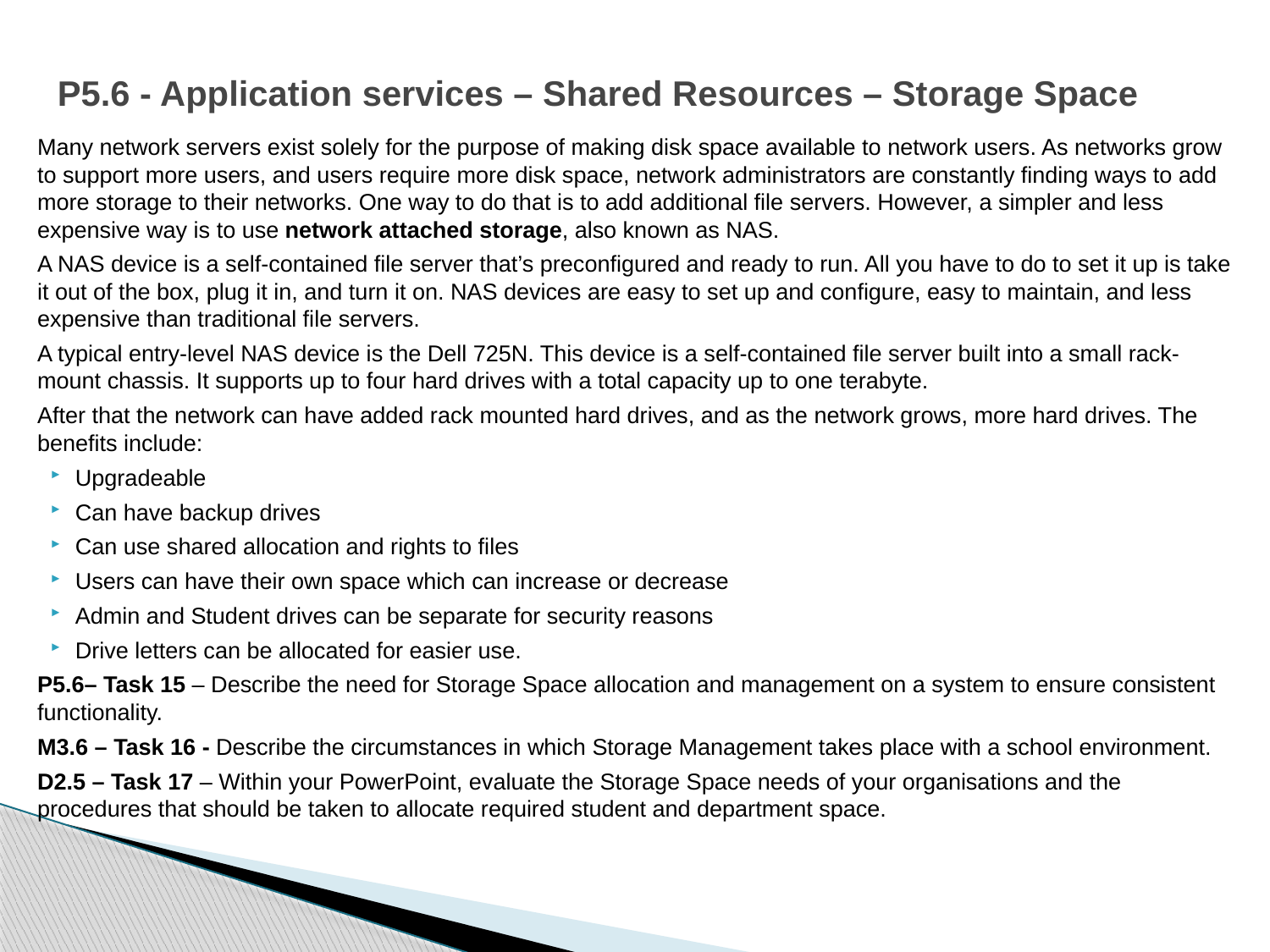

# P5.6 - Application services – Shared Resources – Storage Space
Many network servers exist solely for the purpose of making disk space available to network users. As networks grow to support more users, and users require more disk space, network administrators are constantly finding ways to add more storage to their networks. One way to do that is to add additional file servers. However, a simpler and less expensive way is to use network attached storage, also known as NAS.
A NAS device is a self-contained file server that’s preconfigured and ready to run. All you have to do to set it up is take it out of the box, plug it in, and turn it on. NAS devices are easy to set up and configure, easy to maintain, and less expensive than traditional file servers.
A typical entry-level NAS device is the Dell 725N. This device is a self-contained file server built into a small rack-mount chassis. It supports up to four hard drives with a total capacity up to one terabyte.
After that the network can have added rack mounted hard drives, and as the network grows, more hard drives. The benefits include:
Upgradeable
Can have backup drives
Can use shared allocation and rights to files
Users can have their own space which can increase or decrease
Admin and Student drives can be separate for security reasons
Drive letters can be allocated for easier use.
P5.6– Task 15 – Describe the need for Storage Space allocation and management on a system to ensure consistent functionality.
M3.6 – Task 16 - Describe the circumstances in which Storage Management takes place with a school environment.
D2.5 – Task 17 – Within your PowerPoint, evaluate the Storage Space needs of your organisations and the procedures that should be taken to allocate required student and department space.